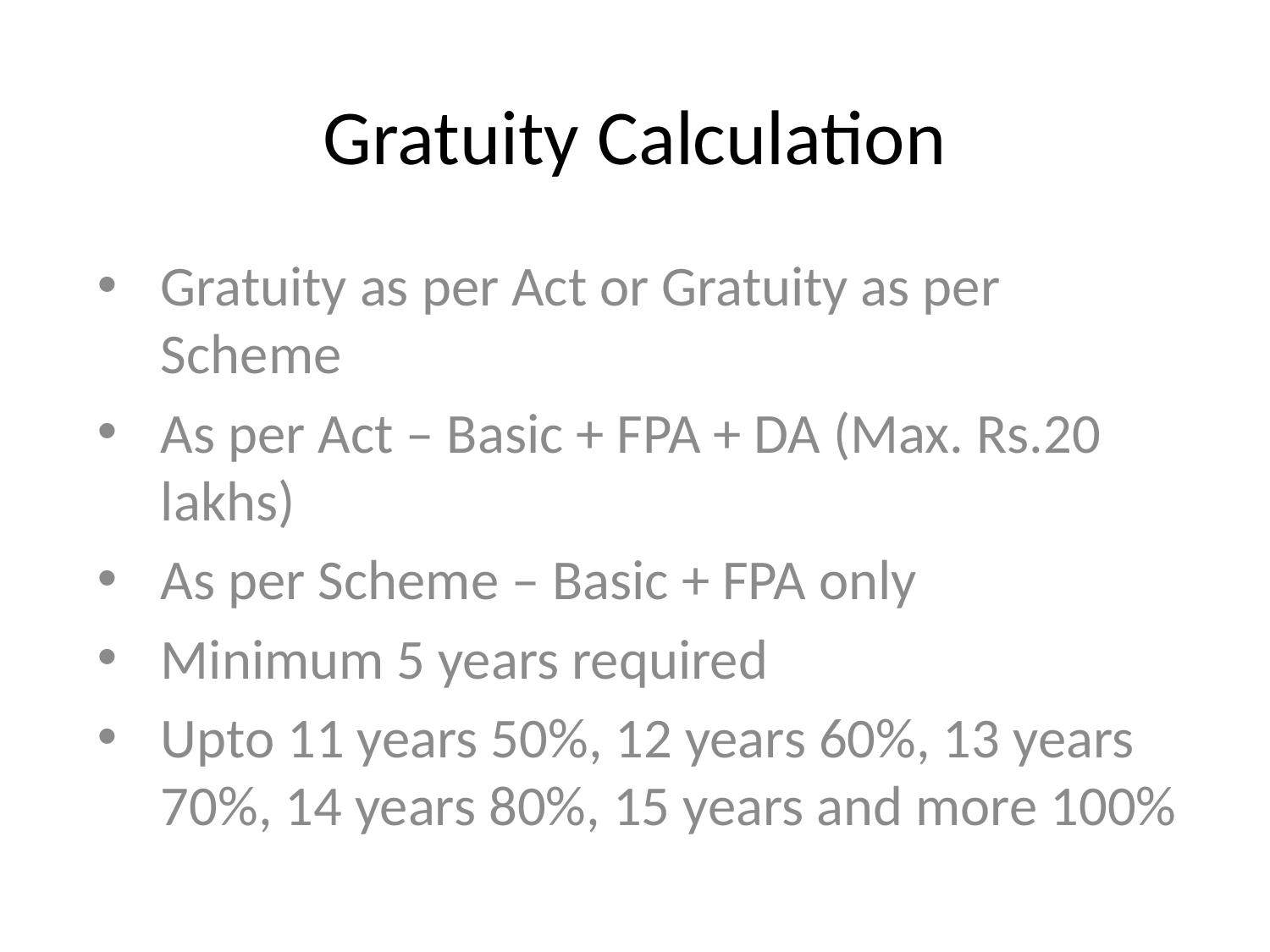

# Gratuity Calculation

Gratuity as per Act or Gratuity as per Scheme
As per Act – Basic + FPA + DA (Max. Rs.20 lakhs)
As per Scheme – Basic + FPA only
Minimum 5 years required
Upto 11 years 50%, 12 years 60%, 13 years 70%, 14 years 80%, 15 years and more 100%